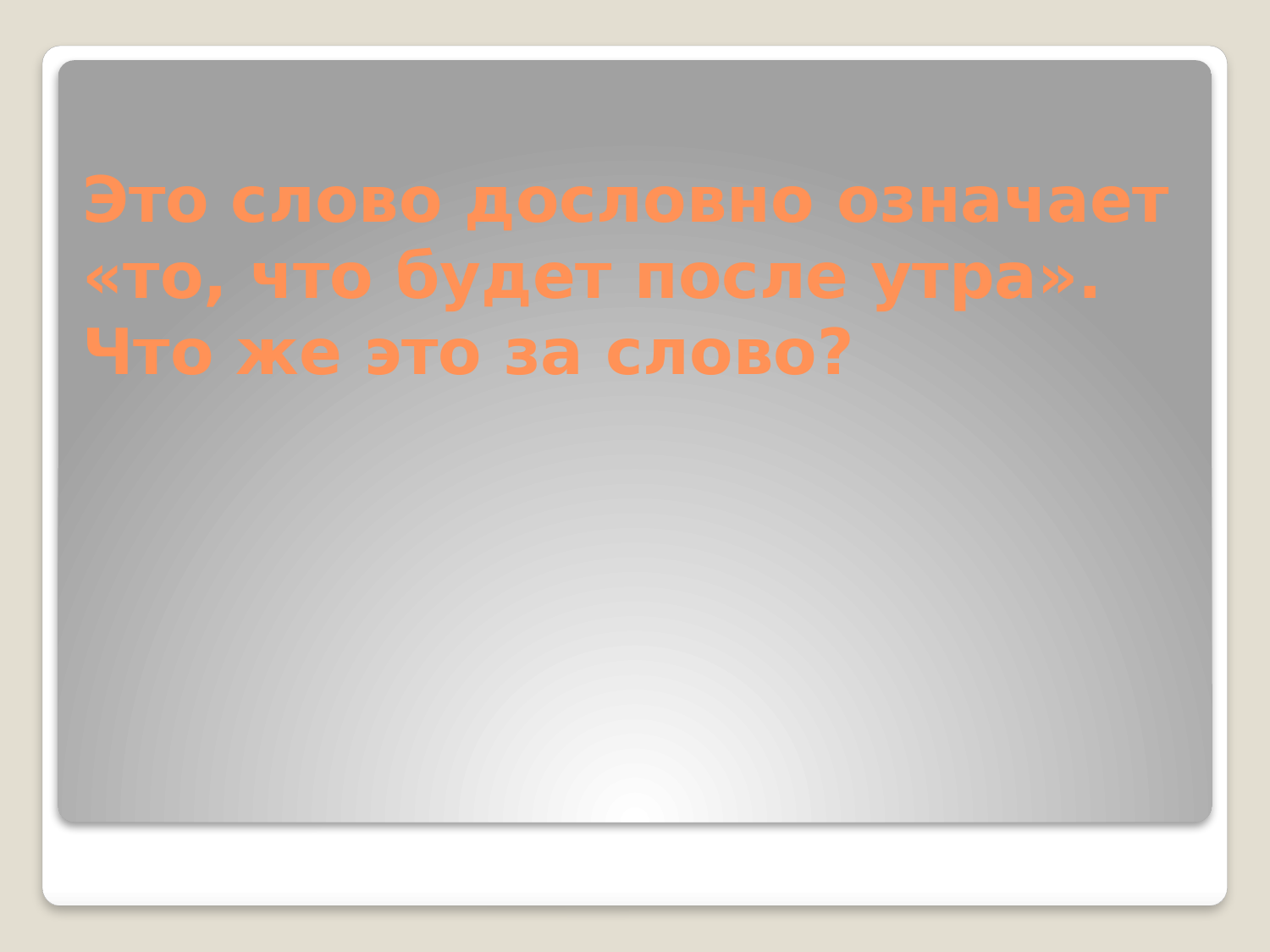

# Это слово дословно означает «то, что будет после утра». Что же это за слово?